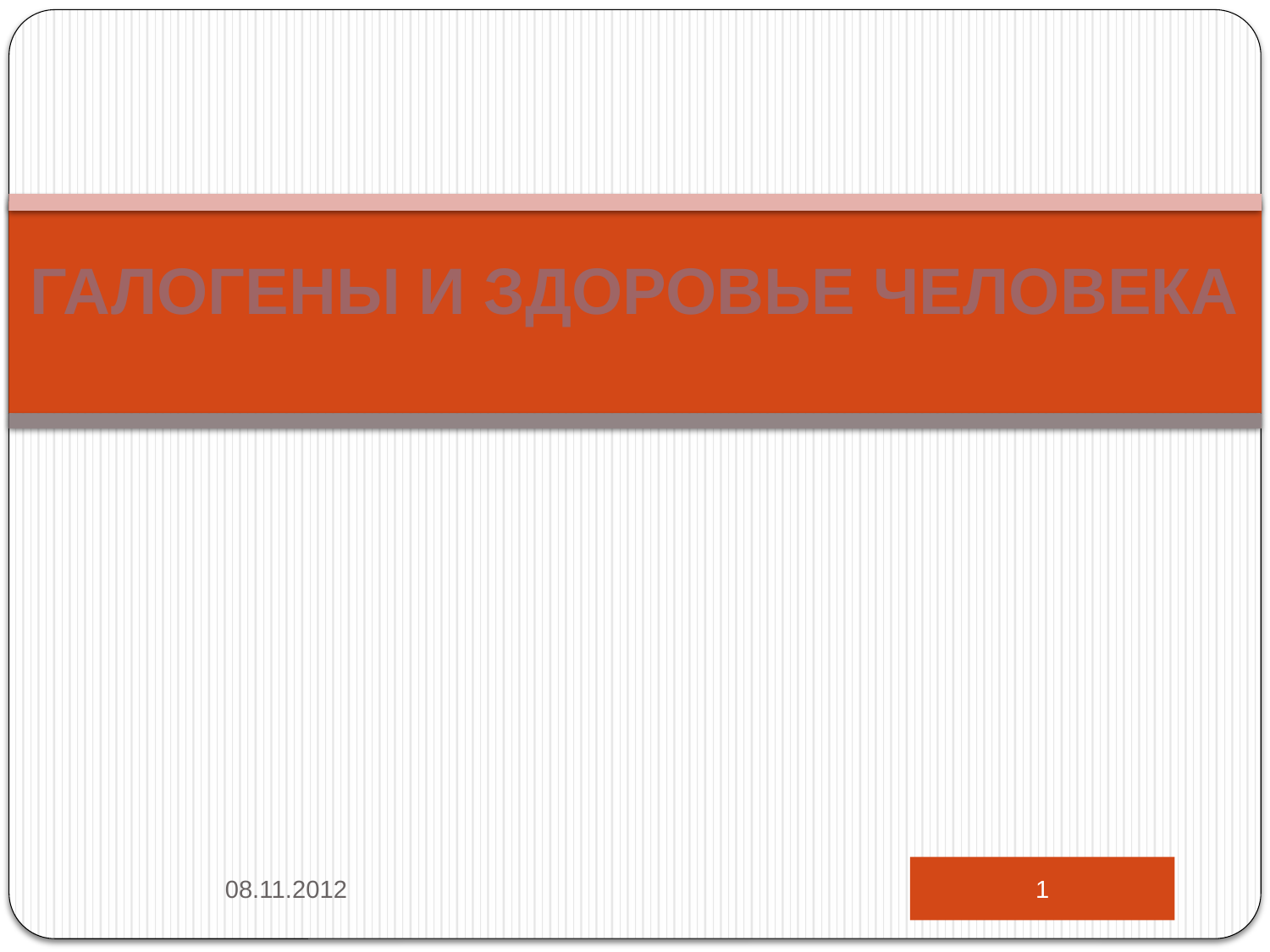

# ГАЛОГЕНЫ И ЗДОРОВЬЕ ЧЕЛОВЕКА
08.11.2012
1